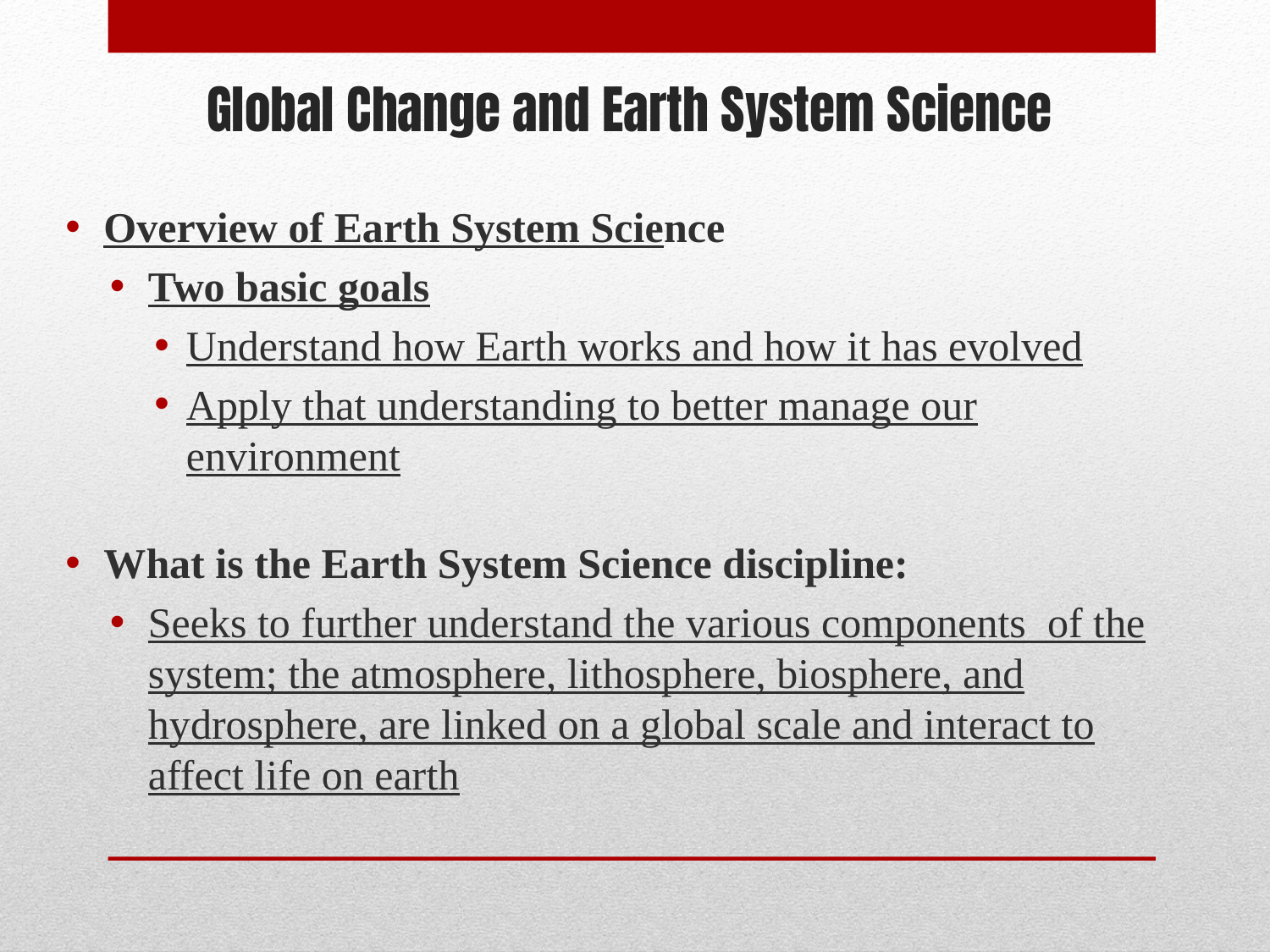

Global Change and Earth System Science
Overview of Earth System Science
Two basic goals
Understand how Earth works and how it has evolved
Apply that understanding to better manage our environment

What is the Earth System Science discipline:
Seeks to further understand the various components  of the system; the atmosphere, lithosphere, biosphere, and hydrosphere, are linked on a global scale and interact to affect life on earth